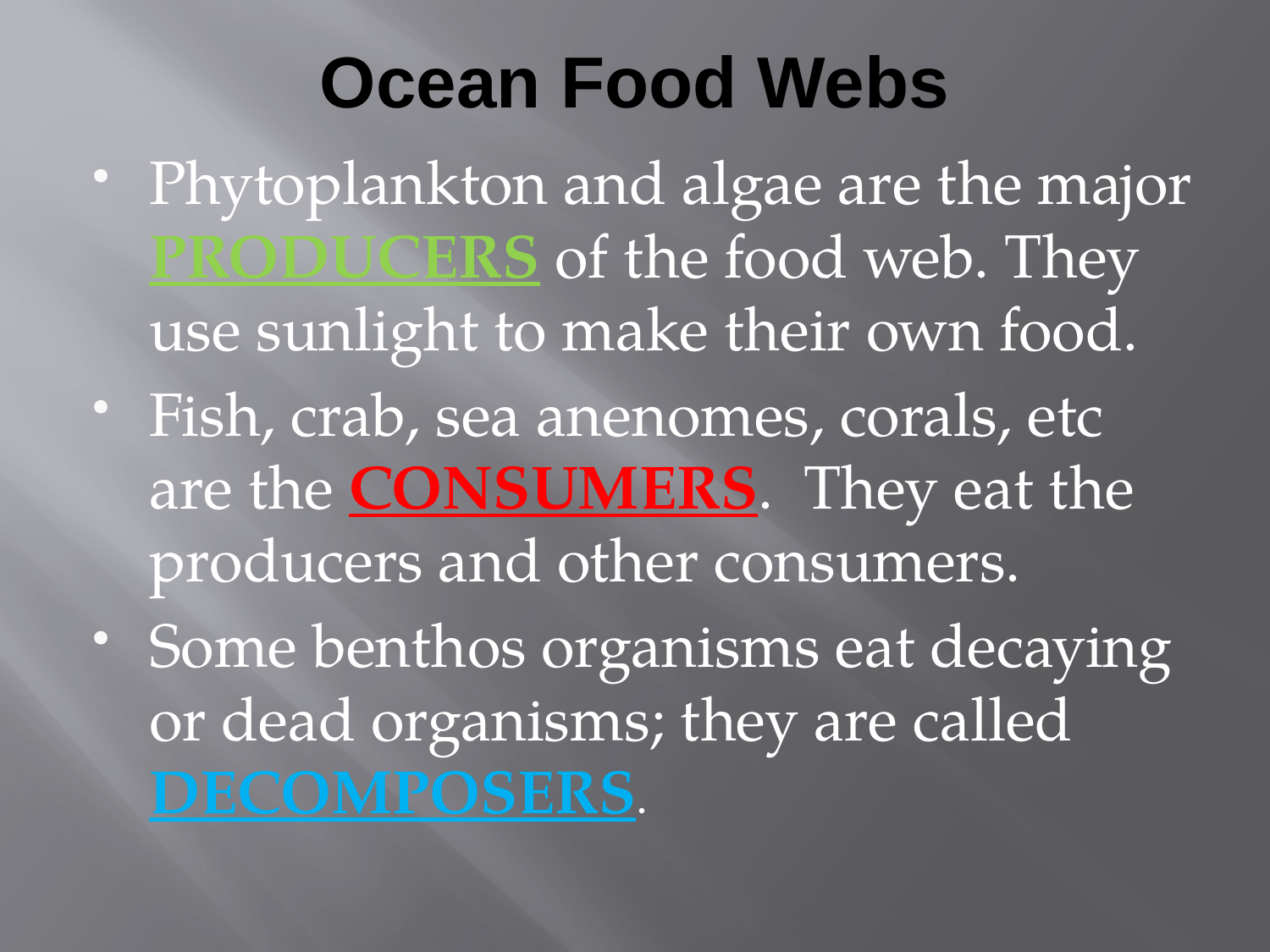

# Ocean Food Webs
Phytoplankton and algae are the major PRODUCERS of the food web. They use sunlight to make their own food.
Fish, crab, sea anenomes, corals, etc are the CONSUMERS.  They eat the producers and other consumers.
Some benthos organisms eat decaying or dead organisms; they are called DECOMPOSERS.